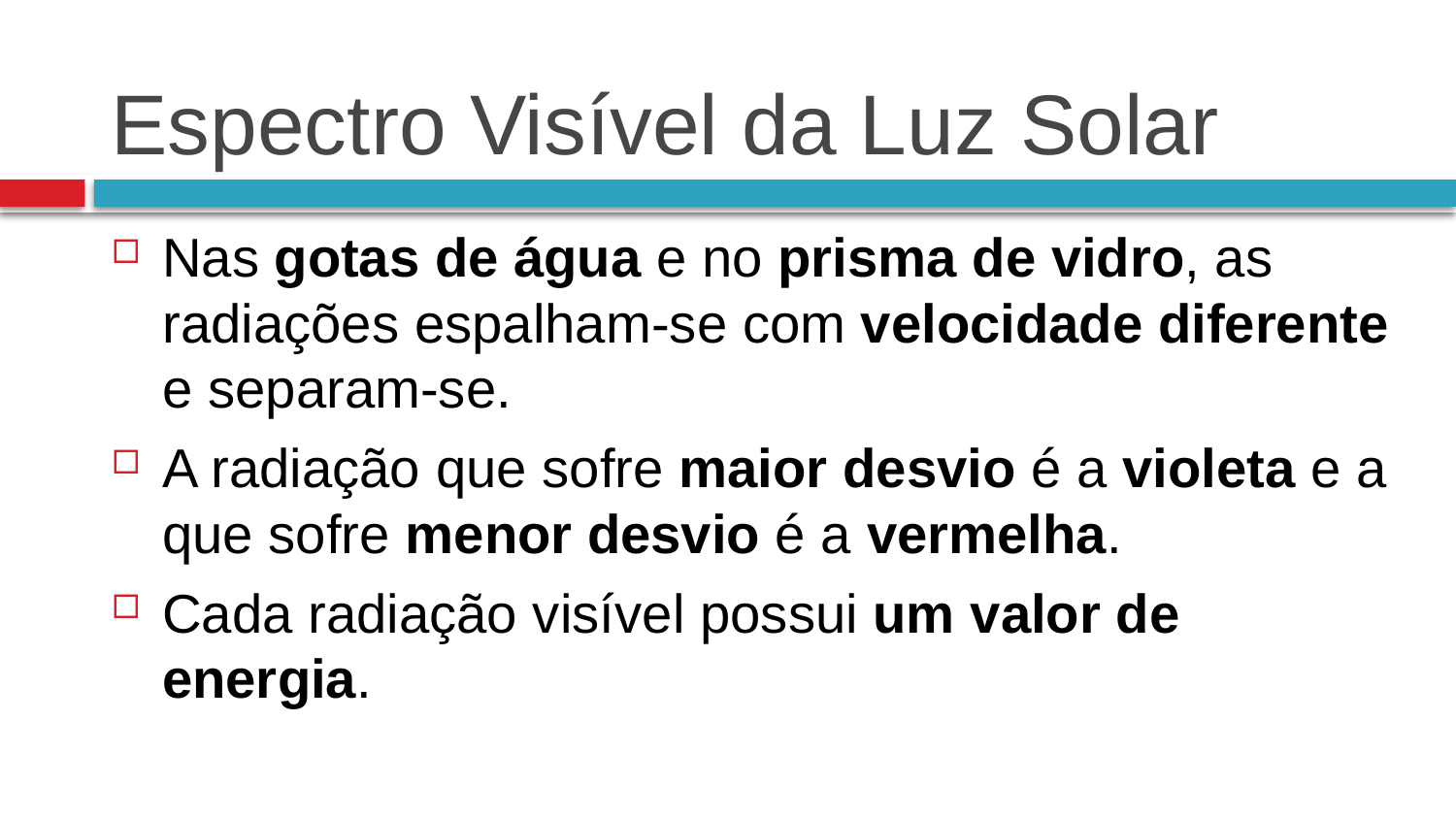

# Espectro Visível da Luz Solar
Nas gotas de água e no prisma de vidro, as radiações espalham-se com velocidade diferente e separam-se.
A radiação que sofre maior desvio é a violeta e a que sofre menor desvio é a vermelha.
Cada radiação visível possui um valor de energia.